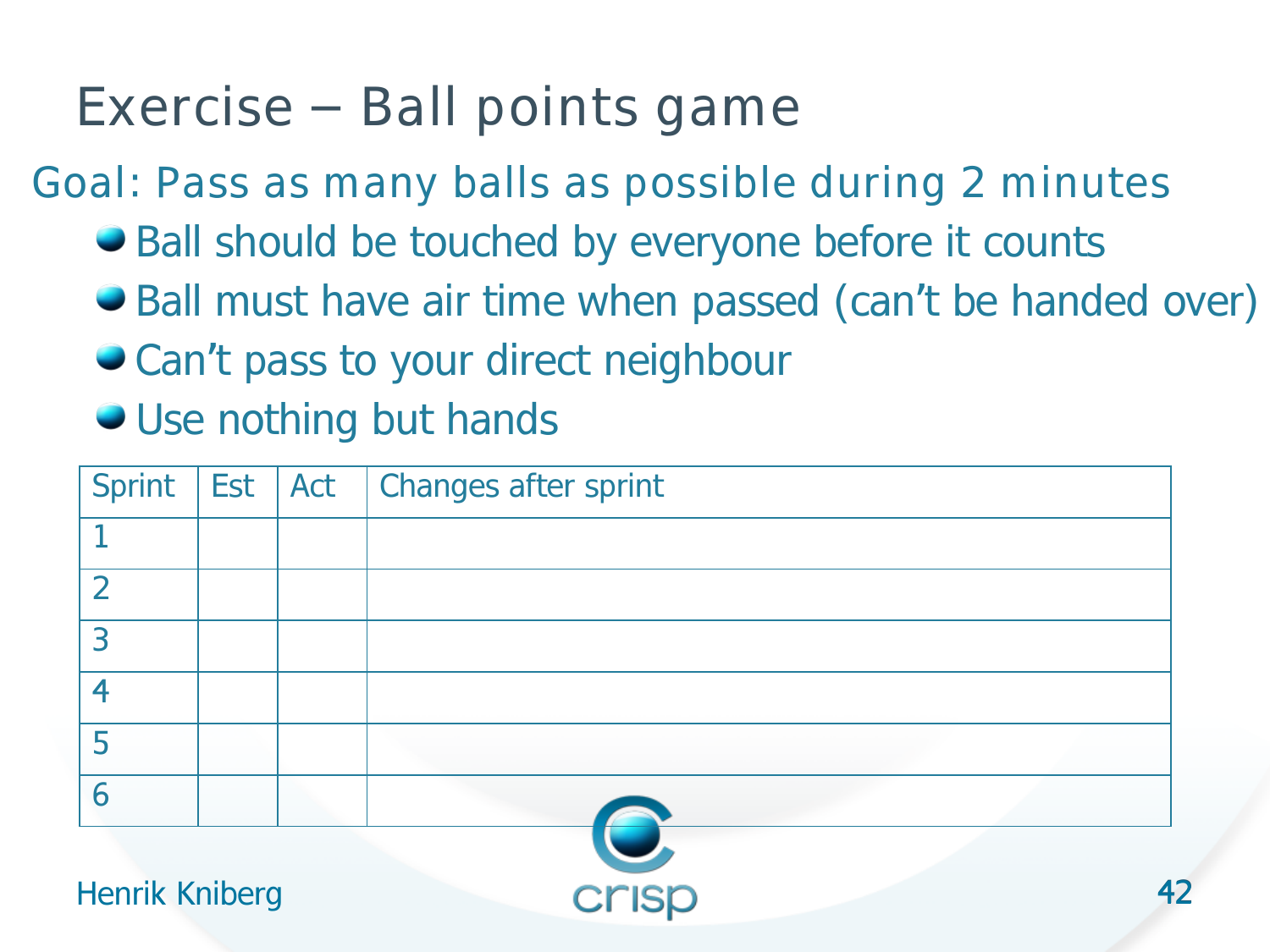

# Exercise – Ball points game
Goal: Pass as many balls as possible during 2 minutes
Ball should be touched by everyone before it counts
Ball must have air time when passed (can’t be handed over)
Can’t pass to your direct neighbour
Use nothing but hands
| Sprint | Est | Act | Changes after sprint |
| --- | --- | --- | --- |
| 1 |  |  |  |
| 2 |  |  |  |
| 3 |  |  |  |
| 4 |  |  |  |
| 5 |  |  |  |
| 6 |  |  |  |
42
Henrik Kniberg